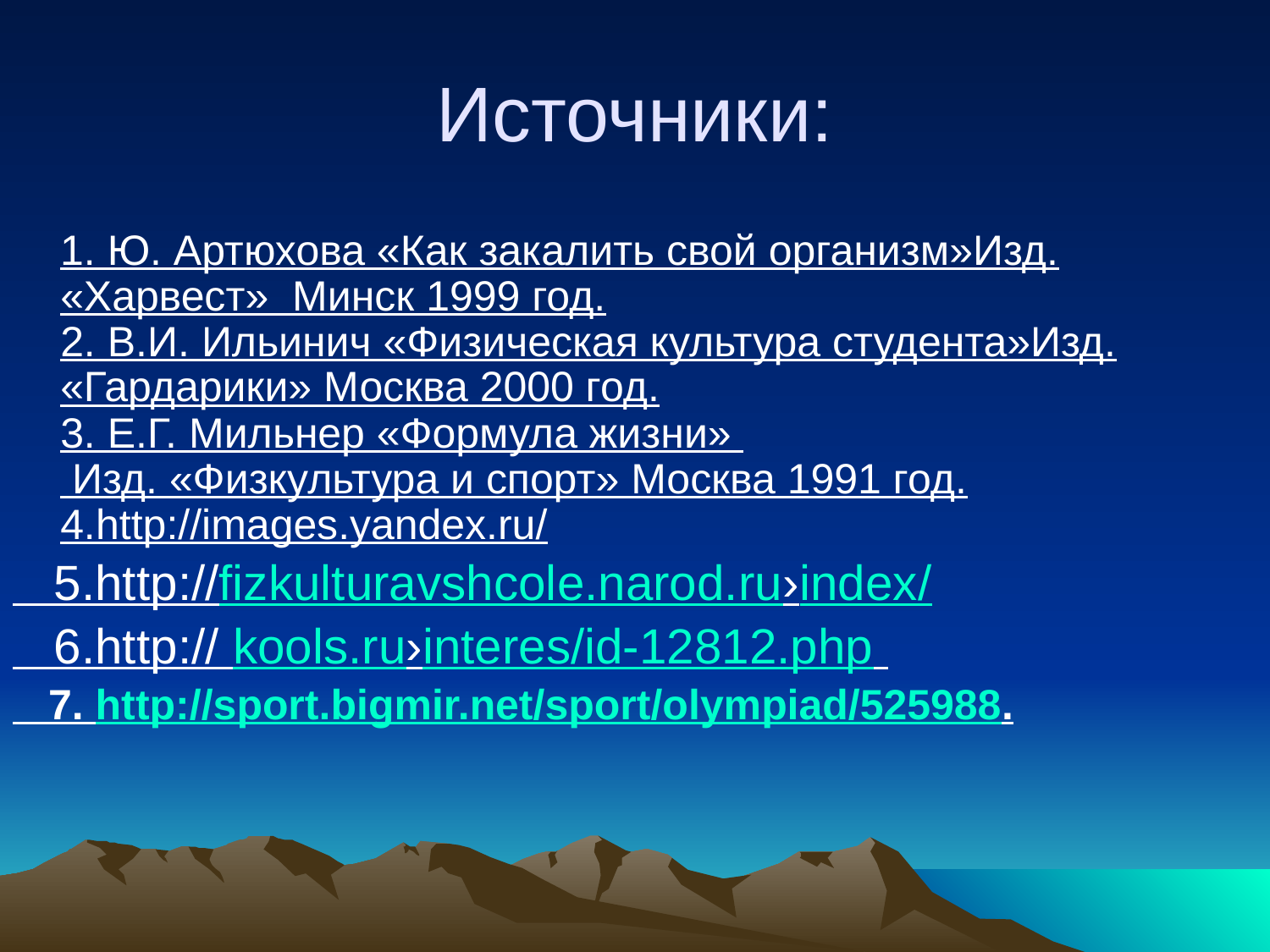

# Источники:
    1. Ю. Артюхова «Как закалить свой организм»Изд. «Харвест»  Минск 1999 год.
2. В.И. Ильинич «Физическая культура студента»Изд. «Гардарики» Москва 2000 год.
3. Е.Г. Мильнер «Формула жизни»
 Изд. «Физкультура и спорт» Москва 1991 год.
4.http://images.yandex.ru/
   5.http://fizkulturavshcole.narod.ru›index/
   6.http:// kools.ru›interes/id-12812.php
   7. http://sport.bigmir.net/sport/olympiad/525988.